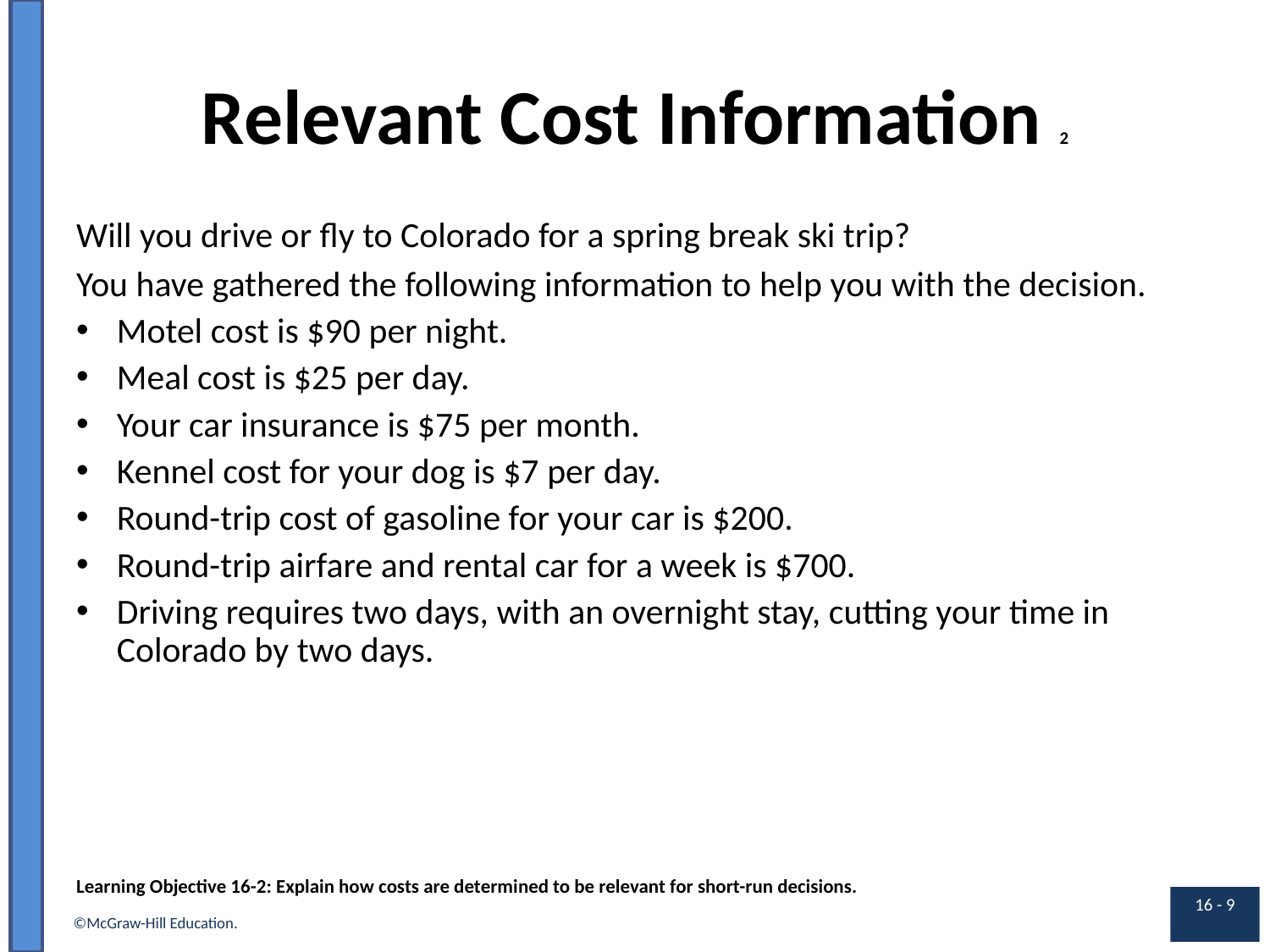

# Relevant Cost Information 2
Will you drive or fly to Colorado for a spring break ski trip?
You have gathered the following information to help you with the decision.
Motel cost is $90 per night.
Meal cost is $25 per day.
Your car insurance is $75 per month.
Kennel cost for your dog is $7 per day.
Round-trip cost of gasoline for your car is $200.
Round-trip airfare and rental car for a week is $700.
Driving requires two days, with an overnight stay, cutting your time in Colorado by two days.
Learning Objective 16-2: Explain how costs are determined to be relevant for short-run decisions.